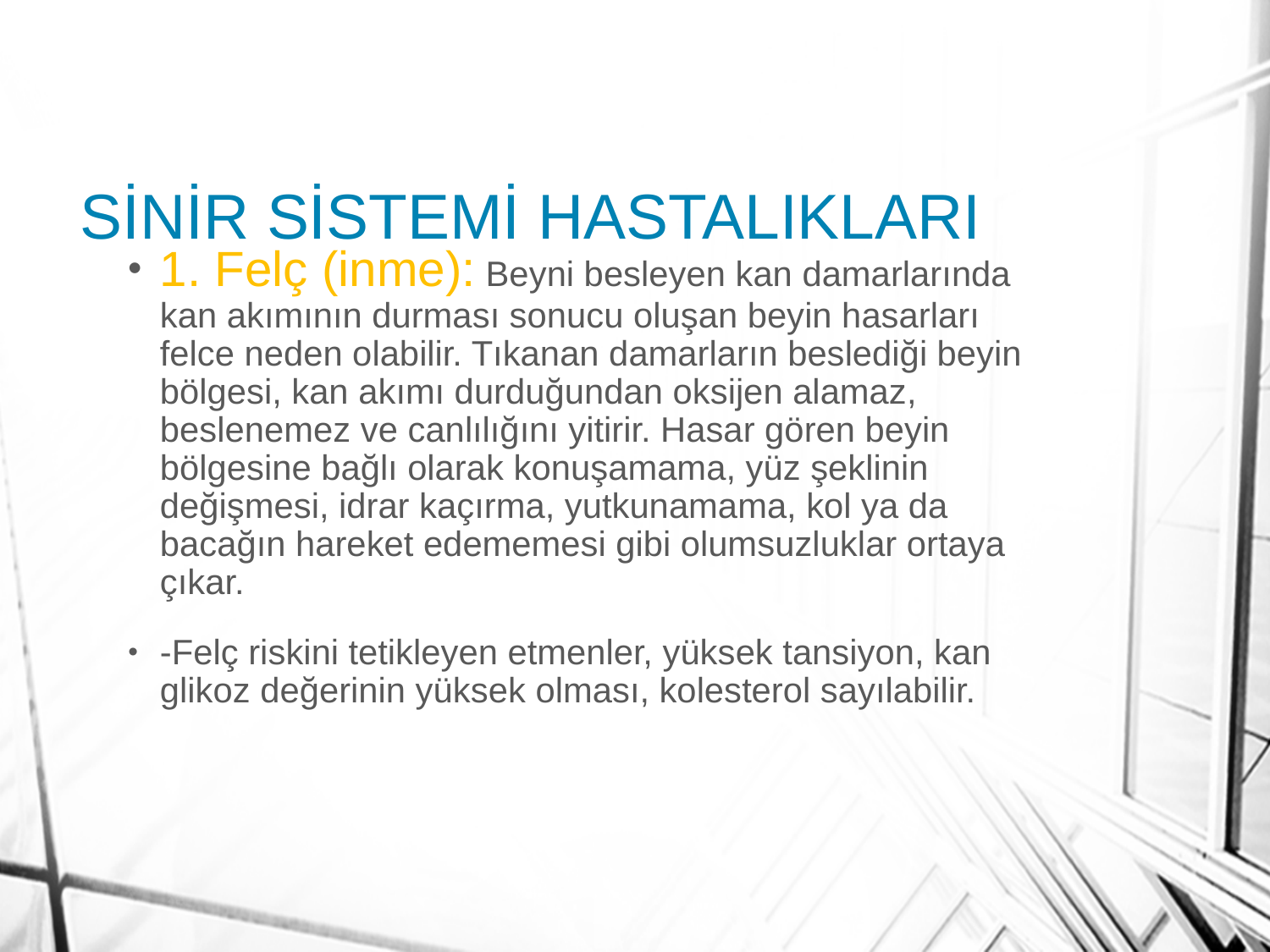

# SİNİR SİSTEMİ HASTALIKLARI
1. Felç (inme): Beyni besleyen kan damarlarında kan akımının durması sonucu oluşan beyin hasarları felce neden olabilir. Tıkanan damarların beslediği beyin bölgesi, kan akımı durduğundan oksijen alamaz, beslenemez ve canlılığını yitirir. Hasar gören beyin bölgesine bağlı olarak konuşamama, yüz şeklinin değişmesi, idrar kaçırma, yutkunamama, kol ya da bacağın hareket edememesi gibi olumsuzluklar ortaya çıkar.
-Felç riskini tetikleyen etmenler, yüksek tansiyon, kan glikoz değerinin yüksek olması, kolesterol sayılabilir.